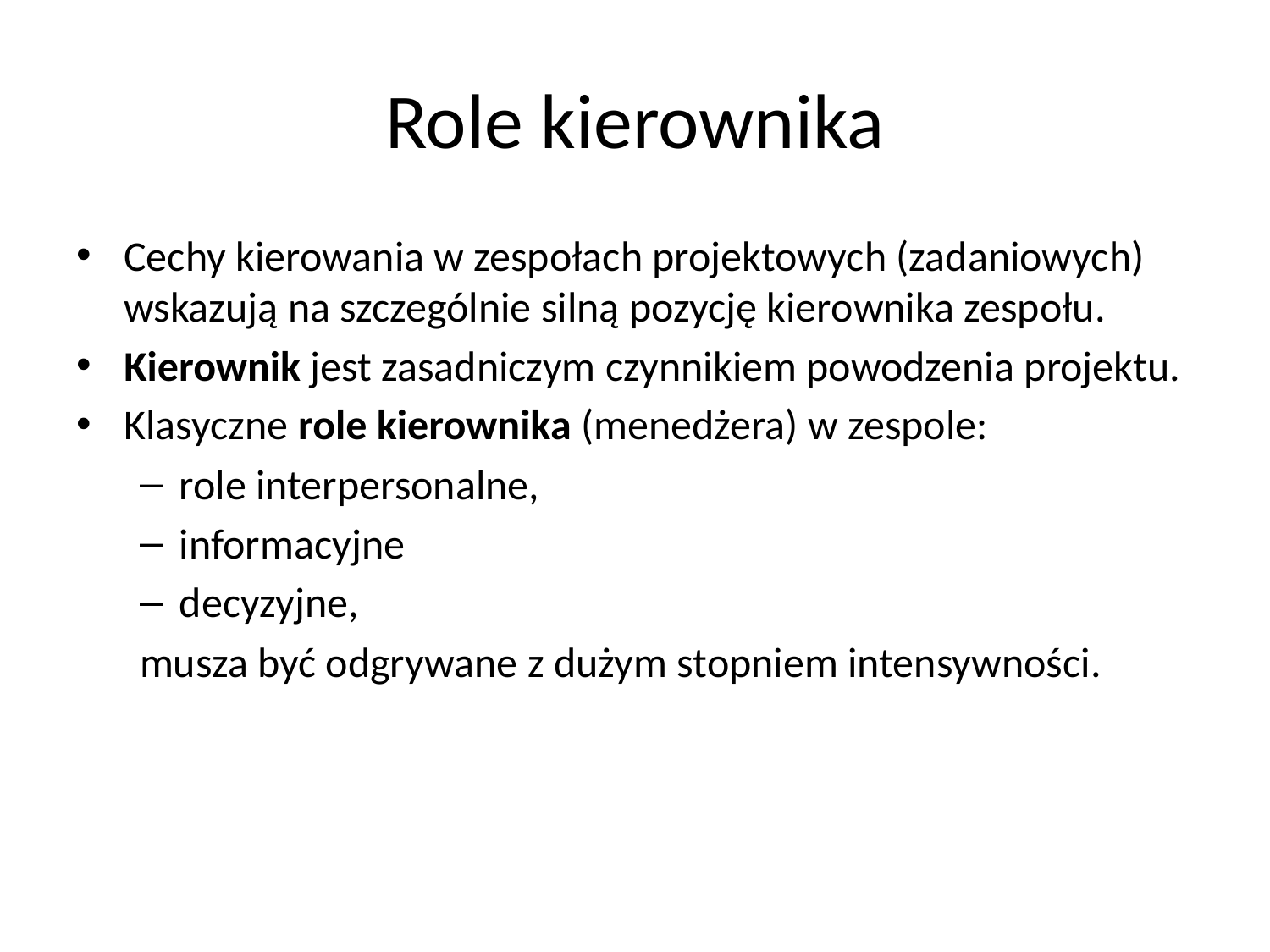

# Role kierownika
Cechy kierowania w zespołach projektowych (zadaniowych) wskazują na szczególnie silną pozycję kierownika zespołu.
Kierownik jest zasadniczym czynnikiem powodzenia projektu.
Klasyczne role kierownika (menedżera) w zespole:
role interpersonalne,
informacyjne
decyzyjne,
musza być odgrywane z dużym stopniem intensywności.